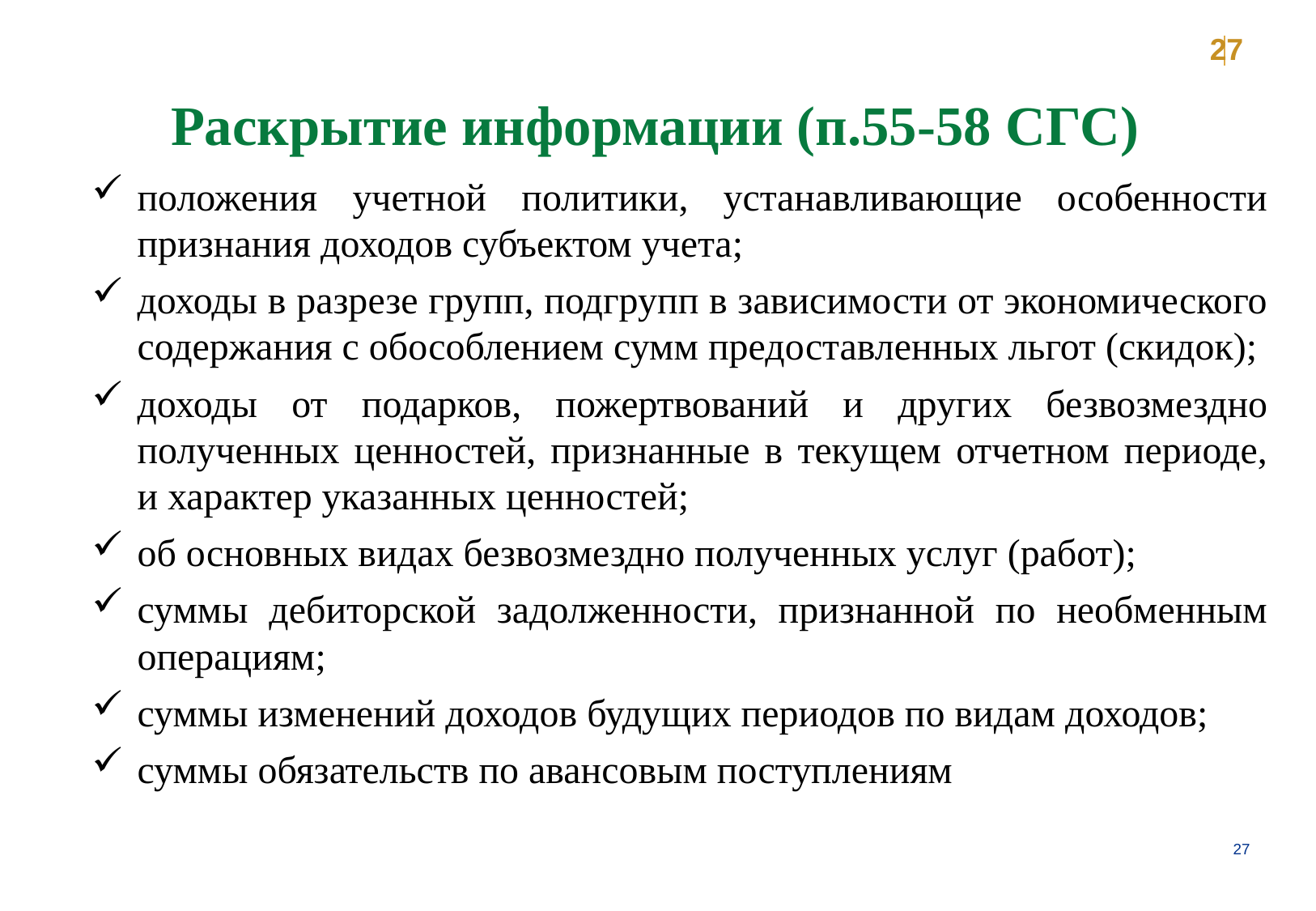

27
Раскрытие информации (п.55-58 СГС)
положения учетной политики, устанавливающие особенности признания доходов субъектом учета;
доходы в разрезе групп, подгрупп в зависимости от экономического содержания с обособлением сумм предоставленных льгот (скидок);
доходы от подарков, пожертвований и других безвозмездно полученных ценностей, признанные в текущем отчетном периоде, и характер указанных ценностей;
об основных видах безвозмездно полученных услуг (работ);
суммы дебиторской задолженности, признанной по необменным операциям;
суммы изменений доходов будущих периодов по видам доходов;
суммы обязательств по авансовым поступлениям